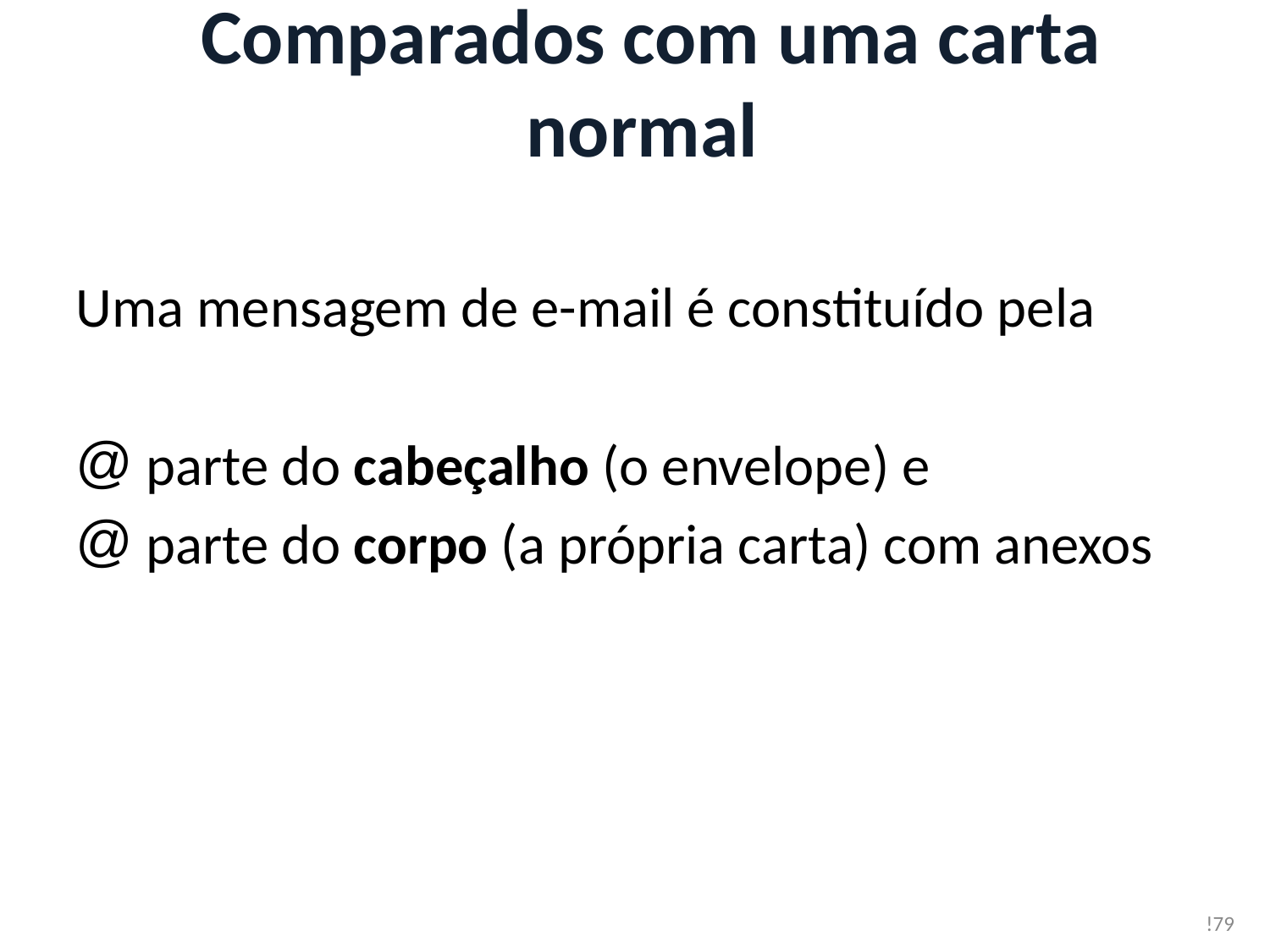

Comparados com uma carta normal
Uma mensagem de e-mail é constituído pela

 parte do cabeçalho (o envelope) e
 parte do corpo (a própria carta) com anexos
!79